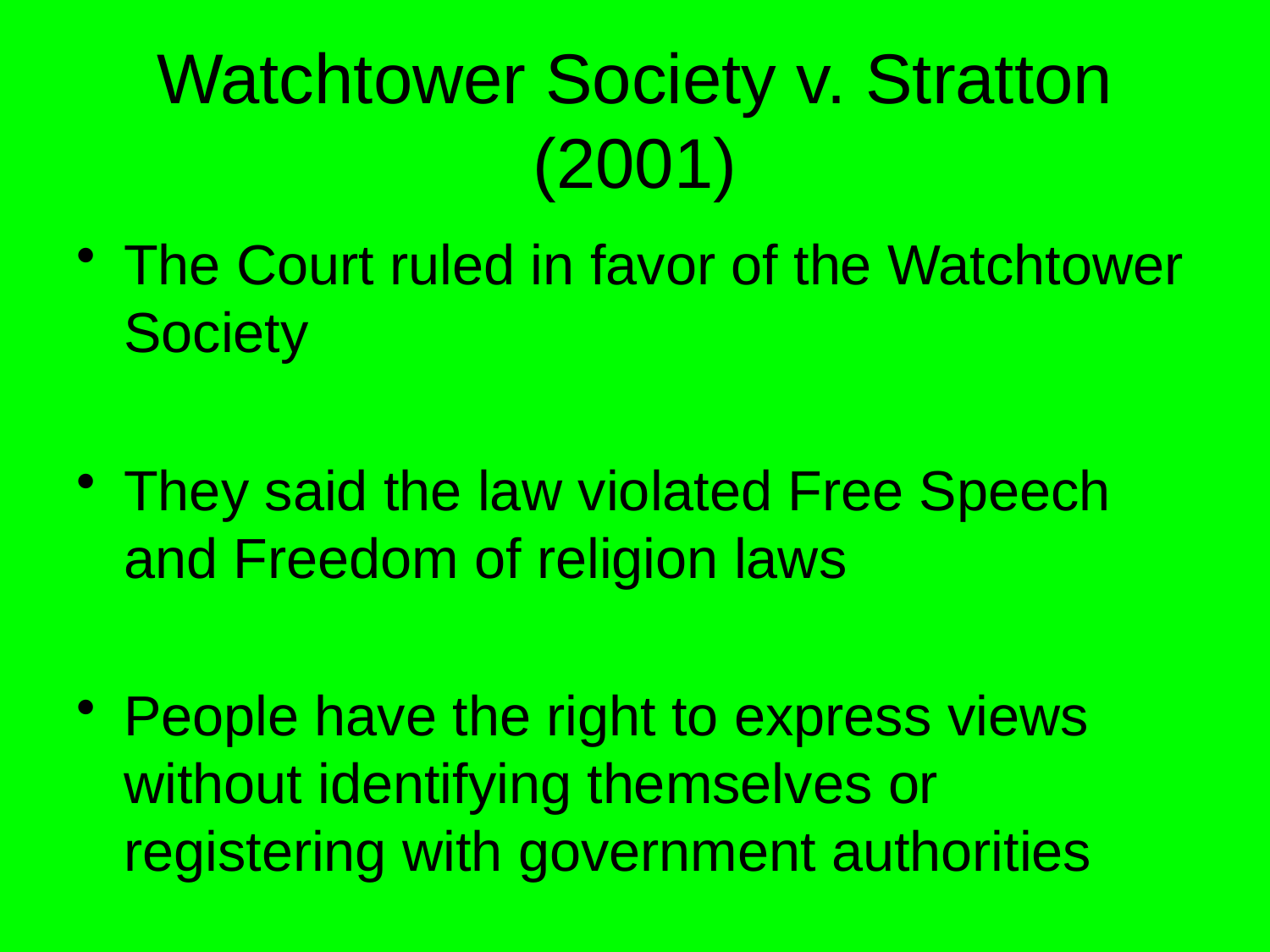

# Watchtower Society v. Stratton (2001)
The Court ruled in favor of the Watchtower Society

They said the law violated Free Speech and Freedom of religion laws

People have the right to express views without identifying themselves or registering with government authorities